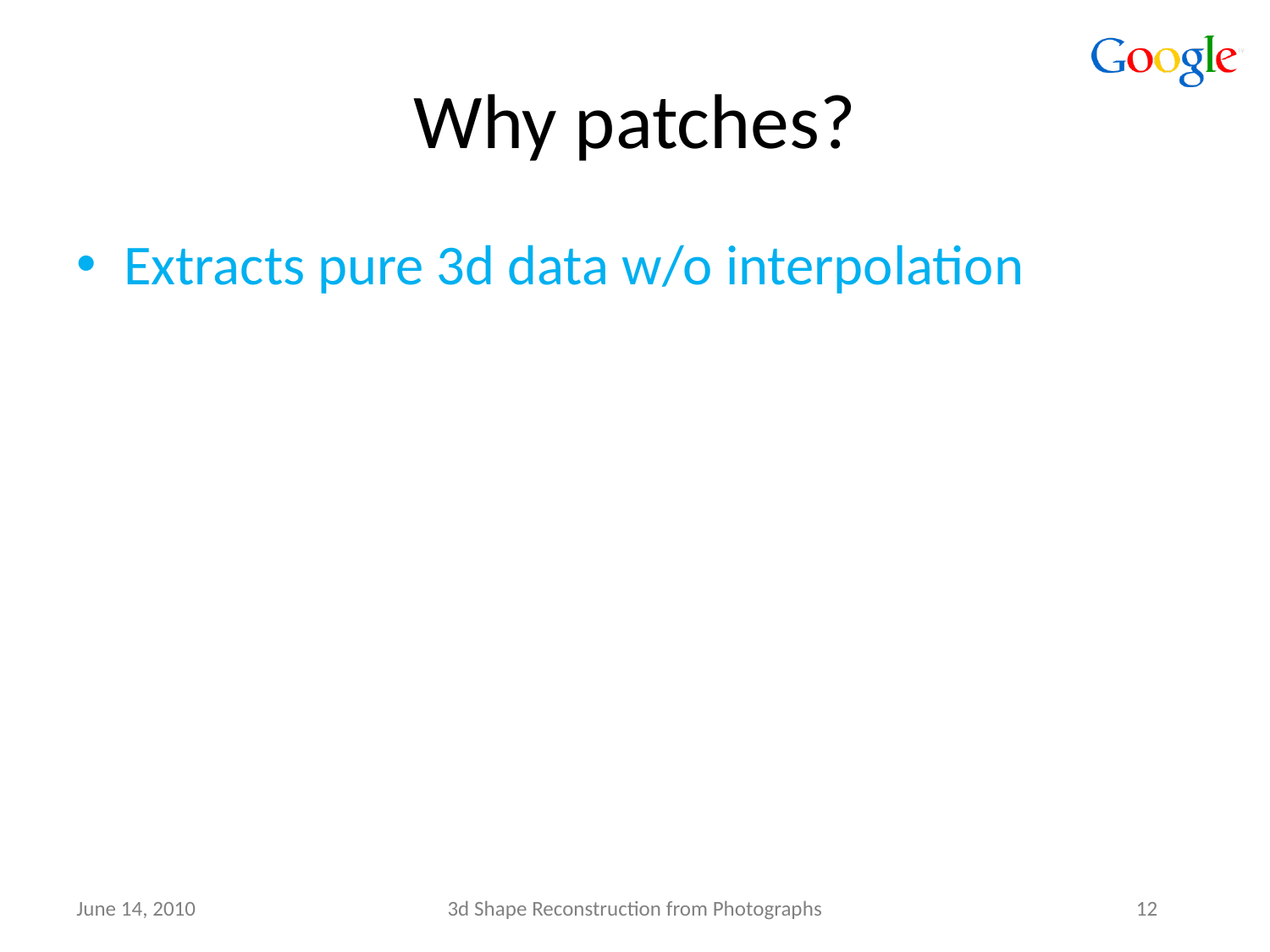

# Why patches?
Extracts pure 3d data w/o interpolation